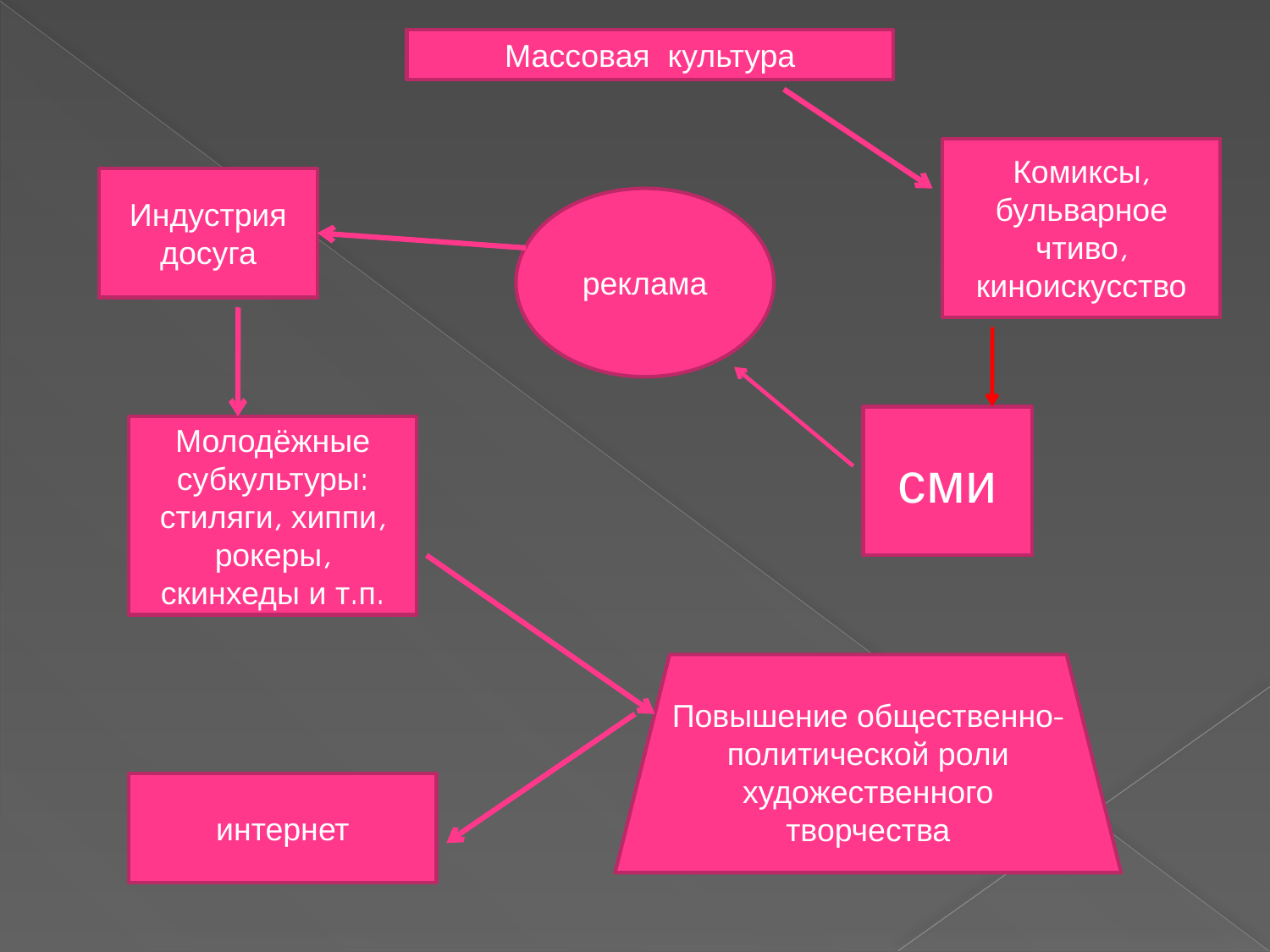

Массовая  культура
Комиксы, бульварное чтиво, киноискусство
Индустрия досуга
реклама
сми
Молодёжные субкультуры: стиляги, хиппи, рокеры, скинхеды и т.п.
Повышение общественно-политической роли художественного творчества
интернет